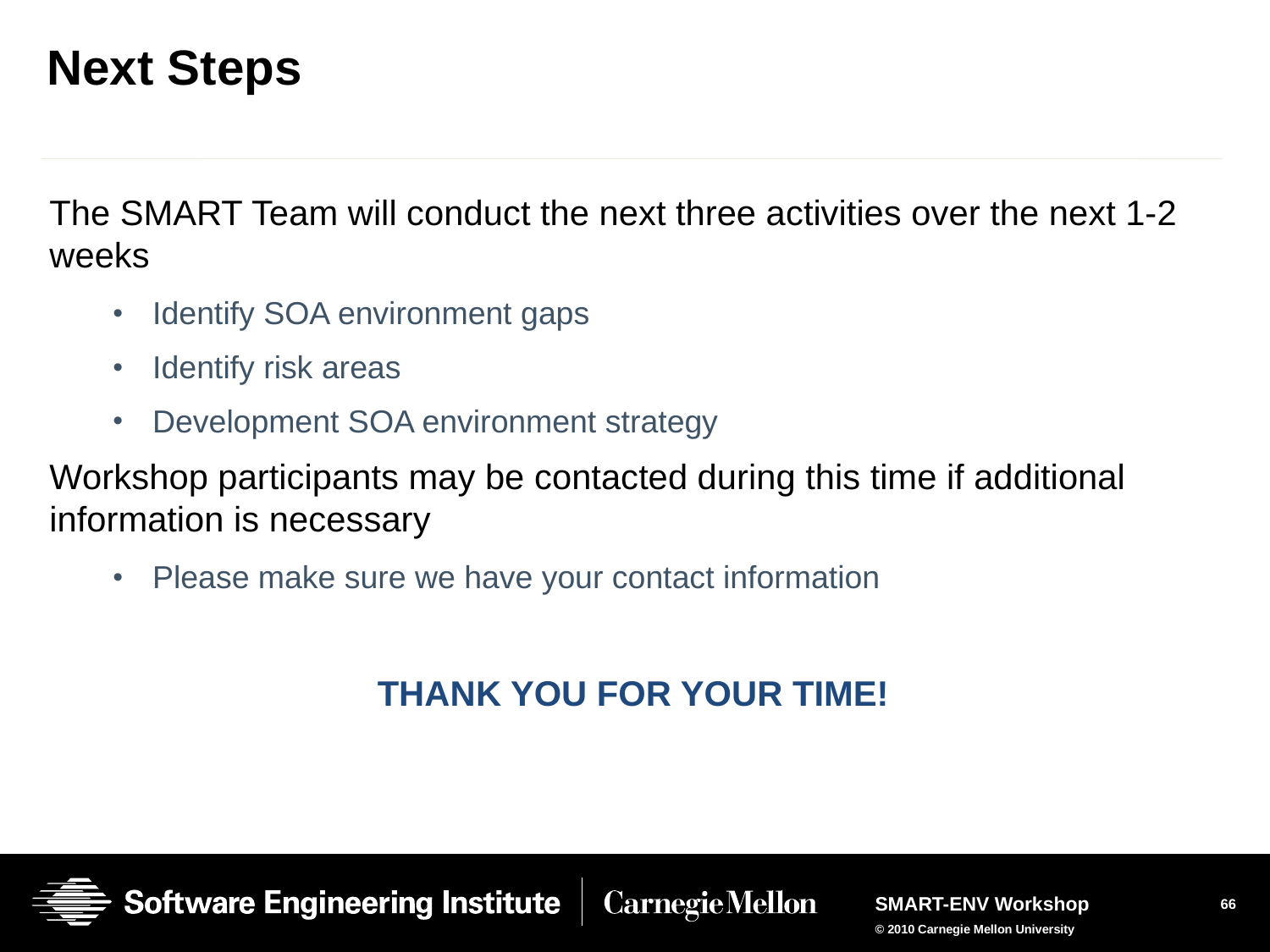

# Next Steps
The SMART Team will conduct the next three activities over the next 1-2 weeks
Identify SOA environment gaps
Identify risk areas
Development SOA environment strategy
Workshop participants may be contacted during this time if additional information is necessary
Please make sure we have your contact information

THANK YOU FOR YOUR TIME!